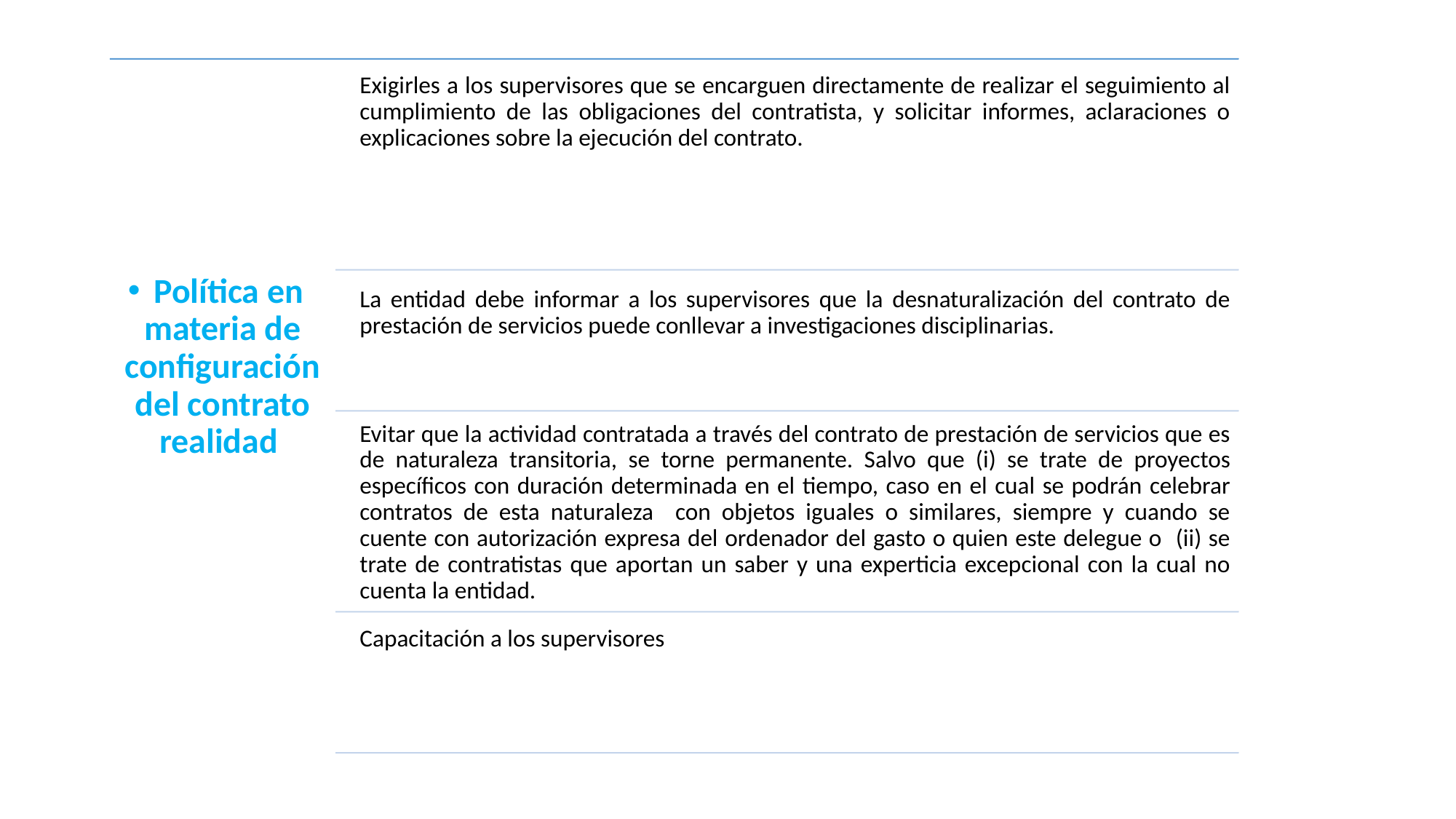

Política en materia de configuración del contrato realidad
Exigirles a los supervisores que se encarguen directamente de realizar el seguimiento al cumplimiento de las obligaciones del contratista, y solicitar informes, aclaraciones o explicaciones sobre la ejecución del contrato.
La entidad debe informar a los supervisores que la desnaturalización del contrato de prestación de servicios puede conllevar a investigaciones disciplinarias.
Evitar que la actividad contratada a través del contrato de prestación de servicios que es de naturaleza transitoria, se torne permanente. Salvo que (i) se trate de proyectos específicos con duración determinada en el tiempo, caso en el cual se podrán celebrar contratos de esta naturaleza  con objetos iguales o similares, siempre y cuando se cuente con autorización expresa del ordenador del gasto o quien este delegue o  (ii) se trate de contratistas que aportan un saber y una experticia excepcional con la cual no cuenta la entidad.
Capacitación a los supervisores